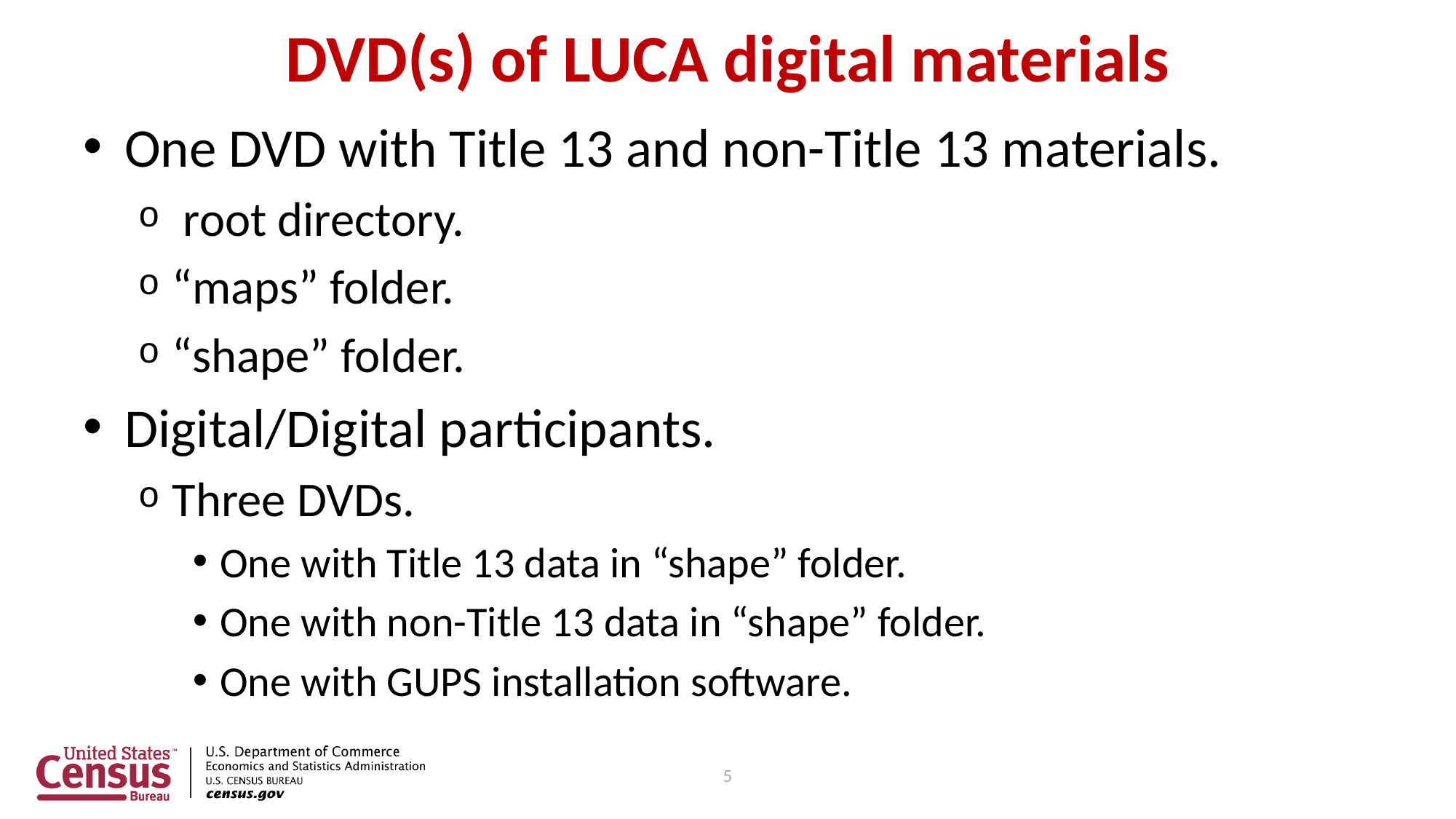

# DVD(s) of LUCA digital materials
One DVD with Title 13 and non-Title 13 materials.
 root directory.
“maps” folder.
“shape” folder.
Digital/Digital participants.
Three DVDs.
One with Title 13 data in “shape” folder.
One with non-Title 13 data in “shape” folder.
One with GUPS installation software.

5